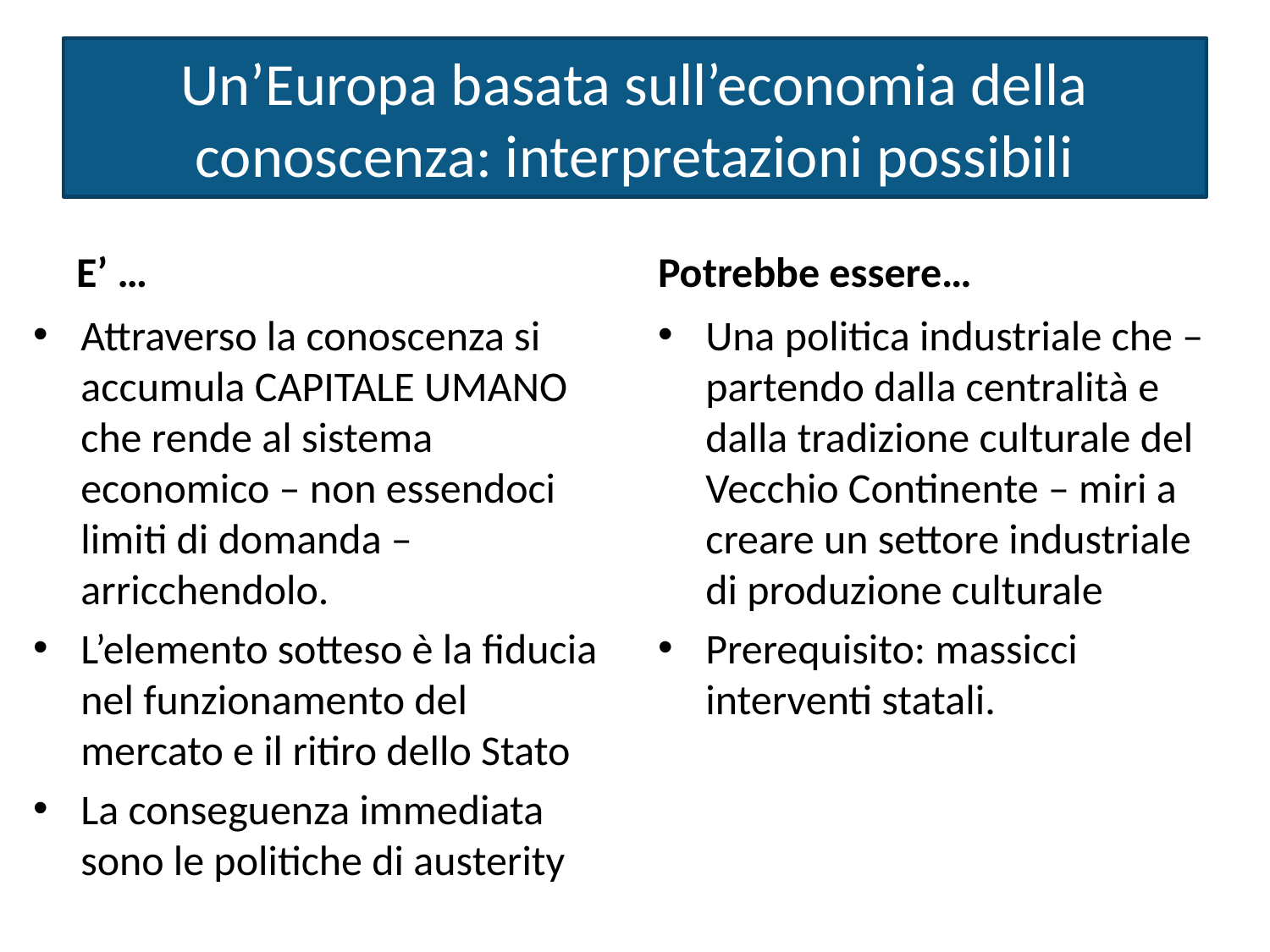

# Un’Europa basata sull’economia della conoscenza: interpretazioni possibili
E’ …
Potrebbe essere…
Attraverso la conoscenza si accumula CAPITALE UMANO che rende al sistema economico – non essendoci limiti di domanda – arricchendolo.
L’elemento sotteso è la fiducia nel funzionamento del mercato e il ritiro dello Stato
La conseguenza immediata sono le politiche di austerity
Una politica industriale che – partendo dalla centralità e dalla tradizione culturale del Vecchio Continente – miri a creare un settore industriale di produzione culturale
Prerequisito: massicci interventi statali.